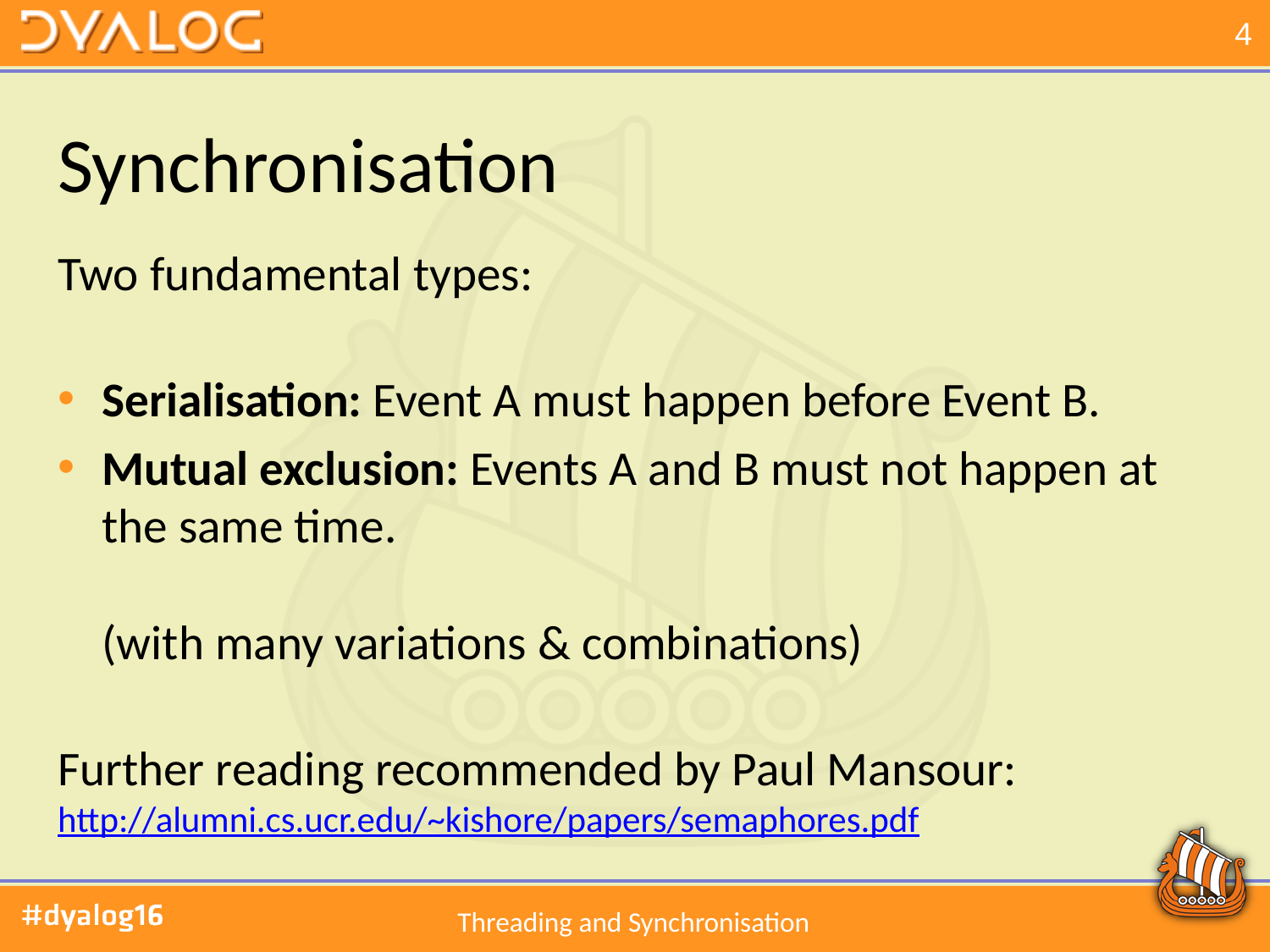

# Synchronisation
Two fundamental types:
Serialisation: Event A must happen before Event B.
Mutual exclusion: Events A and B must not happen at the same time.
(with many variations & combinations)
Further reading recommended by Paul Mansour:
http://alumni.cs.ucr.edu/~kishore/papers/semaphores.pdf
Threading and Synchronisation